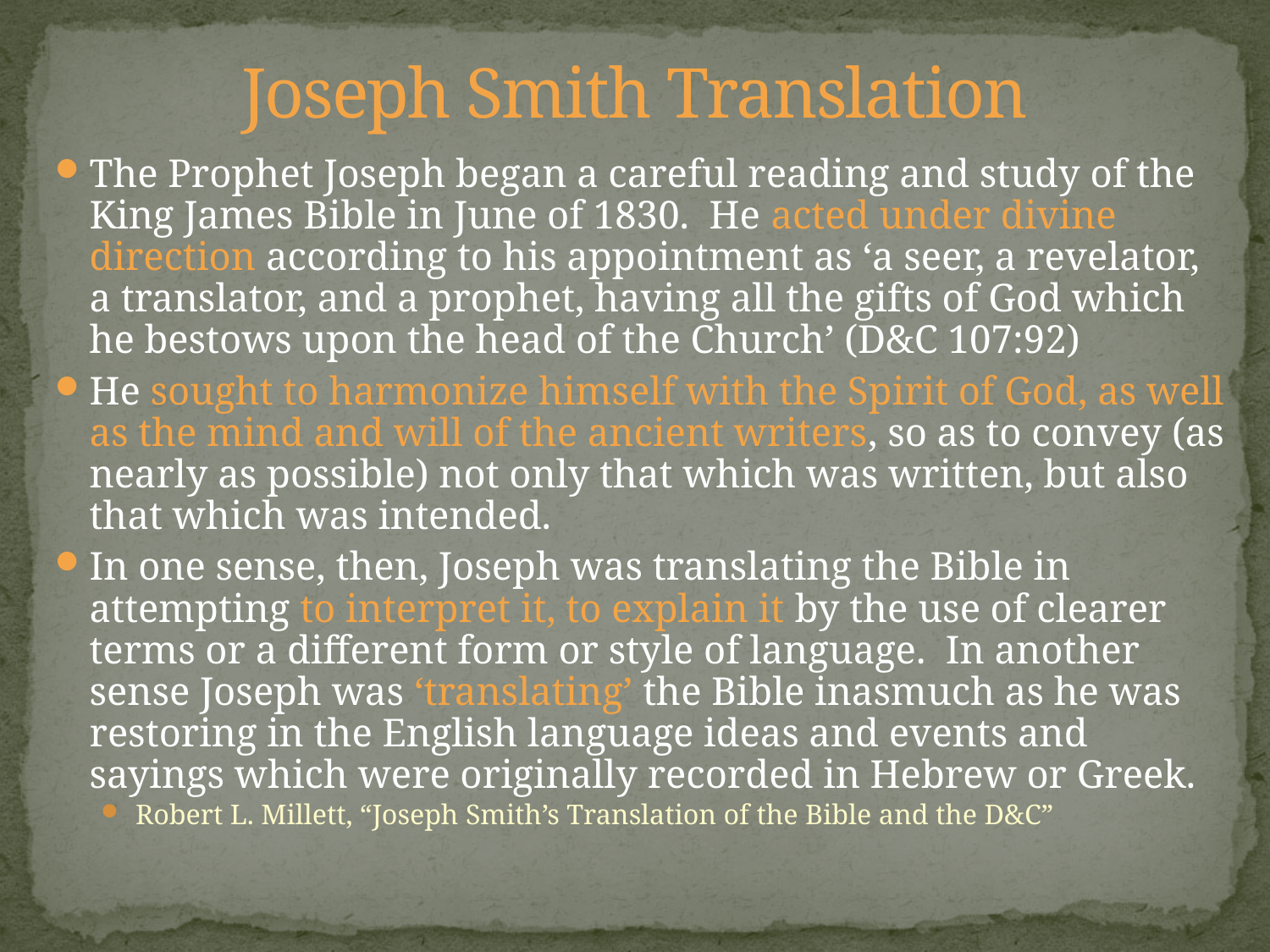

# Joseph Smith Translation
The Prophet Joseph began a careful reading and study of the King James Bible in June of 1830.  He acted under divine direction according to his appointment as ‘a seer, a revelator, a translator, and a prophet, having all the gifts of God which he bestows upon the head of the Church’ (D&C 107:92)
He sought to harmonize himself with the Spirit of God, as well as the mind and will of the ancient writers, so as to convey (as nearly as possible) not only that which was written, but also that which was intended.
In one sense, then, Joseph was translating the Bible in attempting to interpret it, to explain it by the use of clearer terms or a different form or style of language.  In another sense Joseph was ‘translating’ the Bible inasmuch as he was restoring in the English language ideas and events and sayings which were originally recorded in Hebrew or Greek.
Robert L. Millett, “Joseph Smith’s Translation of the Bible and the D&C”